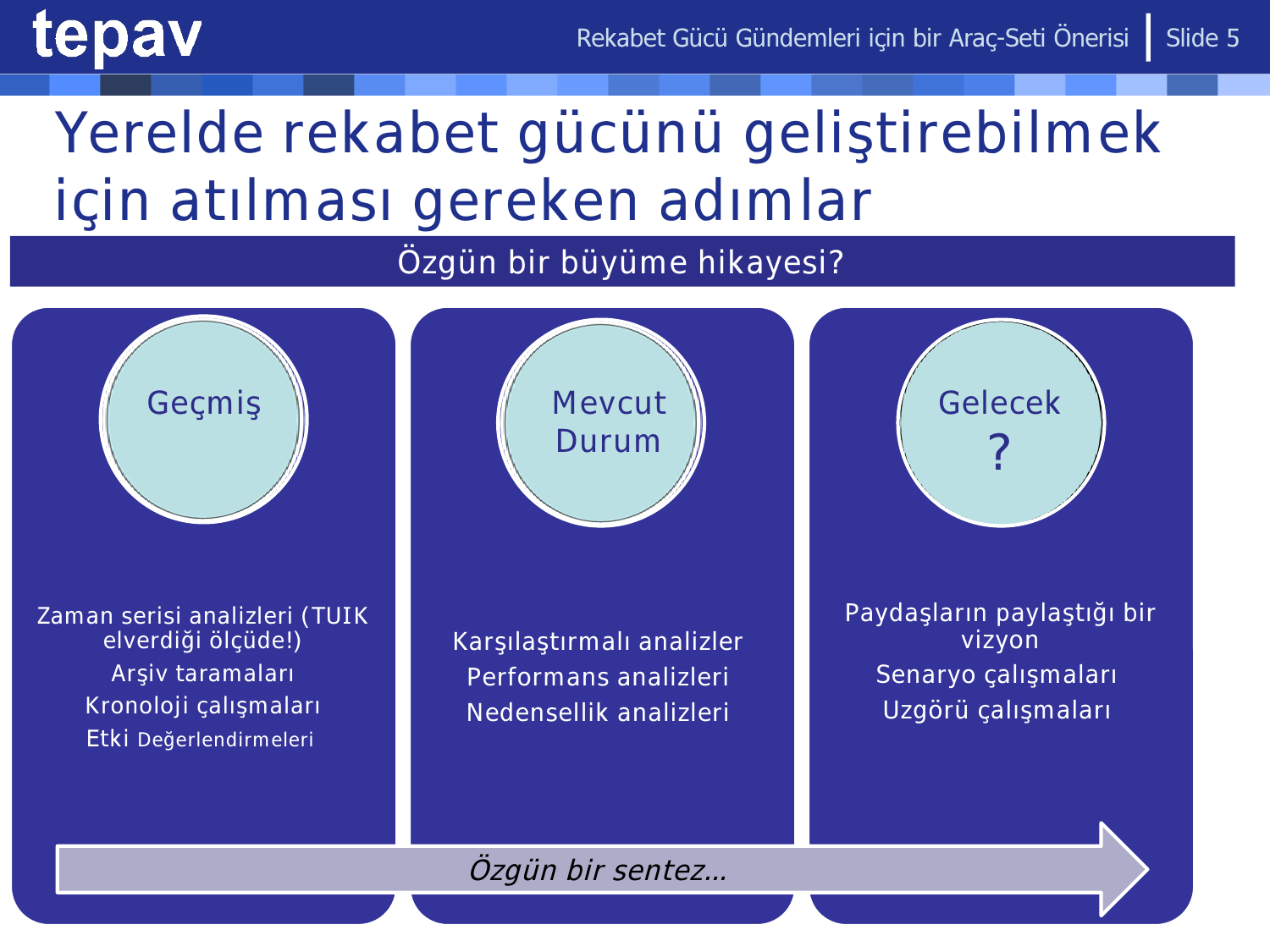

Rekabet Gücü Gündemleri için bir Araç-Seti Önerisi
Slide 5
# Yerelde rekabet gücünü geliştirebilmek için atılması gereken adımlar
Özgün bir büyüme hikayesi?
Zaman serisi analizleri (TUIK elverdiği ölçüde!)
Arşiv taramaları
Kronoloji çalışmaları
Etki Değerlendirmeleri
Karşılaştırmalı analizler
Performans analizleri
Nedensellik analizleri
Paydaşların paylaştığı bir vizyon
Senaryo çalışmaları
Uzgörü çalışmaları

Geçmiş
Mevcut Durum
Gelecek
?
Özgün bir sentez…